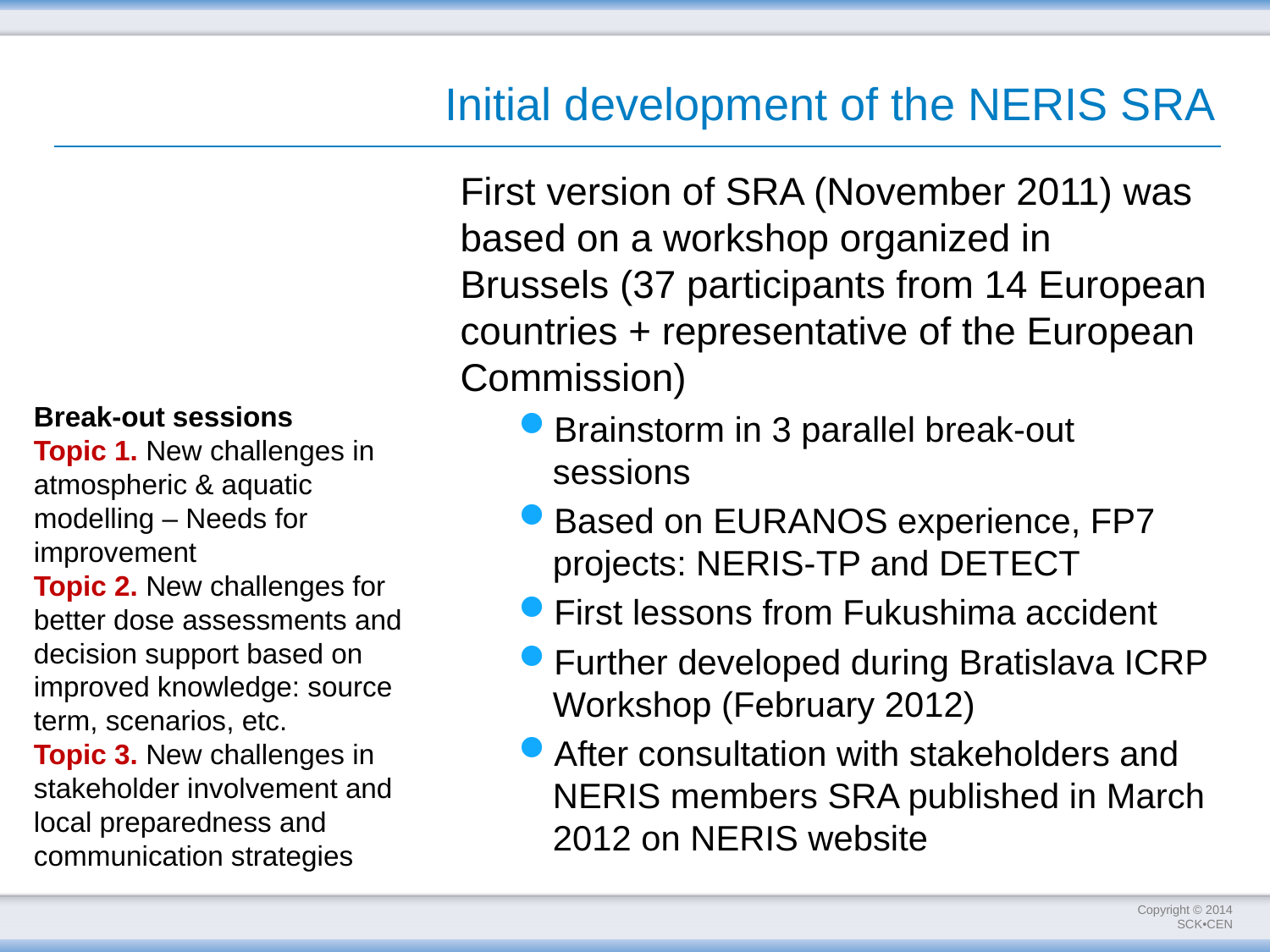

# Initial development of the NERIS SRA
First version of SRA (November 2011) was based on a workshop organized in Brussels (37 participants from 14 European countries + representative of the European Commission)
Brainstorm in 3 parallel break-out sessions
Based on EURANOS experience, FP7 projects: NERIS-TP and DETECT
First lessons from Fukushima accident
Further developed during Bratislava ICRP Workshop (February 2012)
After consultation with stakeholders and NERIS members SRA published in March 2012 on NERIS website

Break-out sessions
Topic 1. New challenges in atmospheric & aquatic modelling – Needs for improvement
Topic 2. New challenges for better dose assessments and decision support based on improved knowledge: source term, scenarios, etc.
Topic 3. New challenges in stakeholder involvement and local preparedness and communication strategies